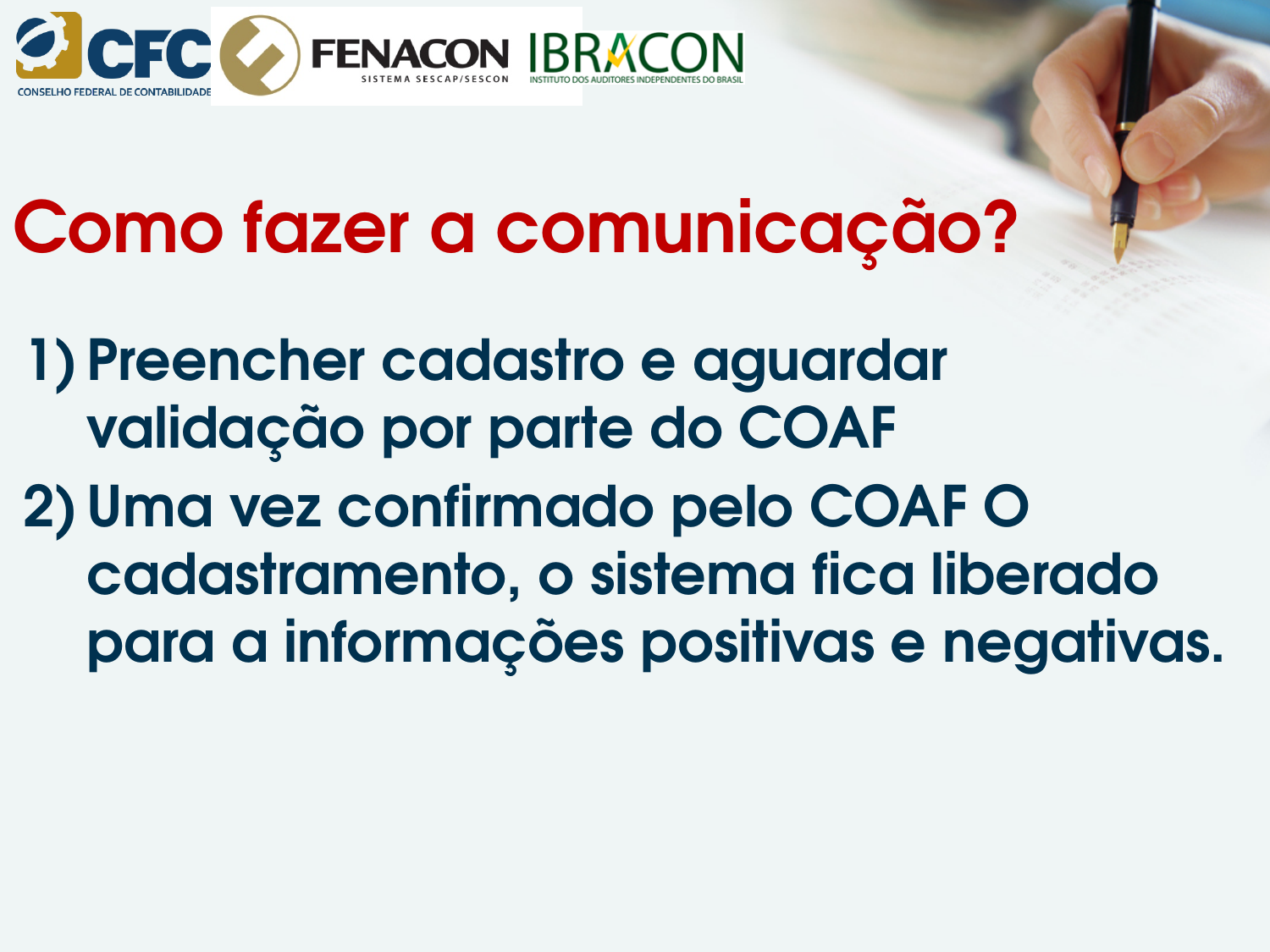

Como fazer a comunicação?
Preencher cadastro e aguardar validação por parte do COAF
Uma vez confirmado pelo COAF O cadastramento, o sistema fica liberado para a informações positivas e negativas.